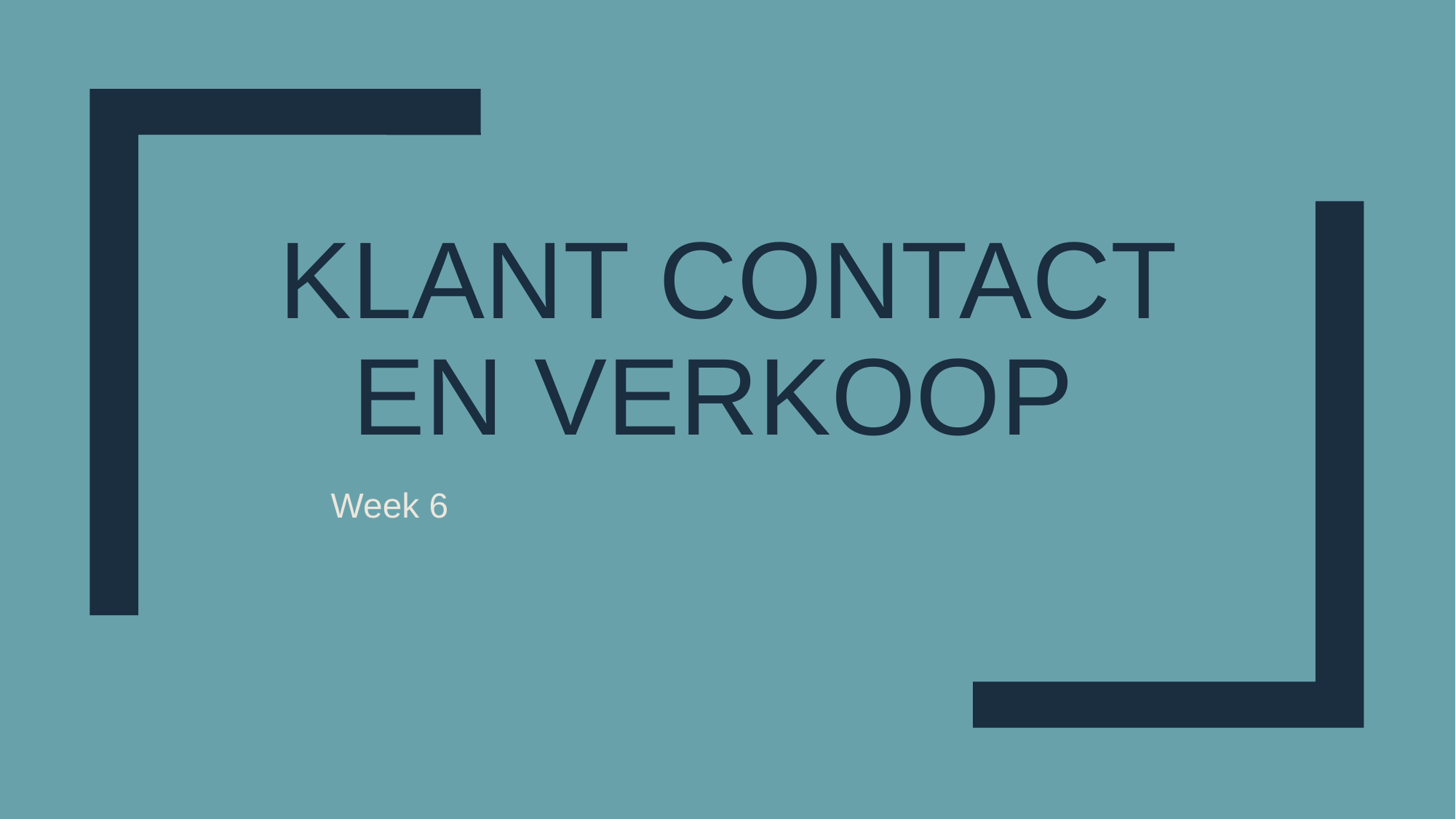

# Klant contact en verkoop
Week 6